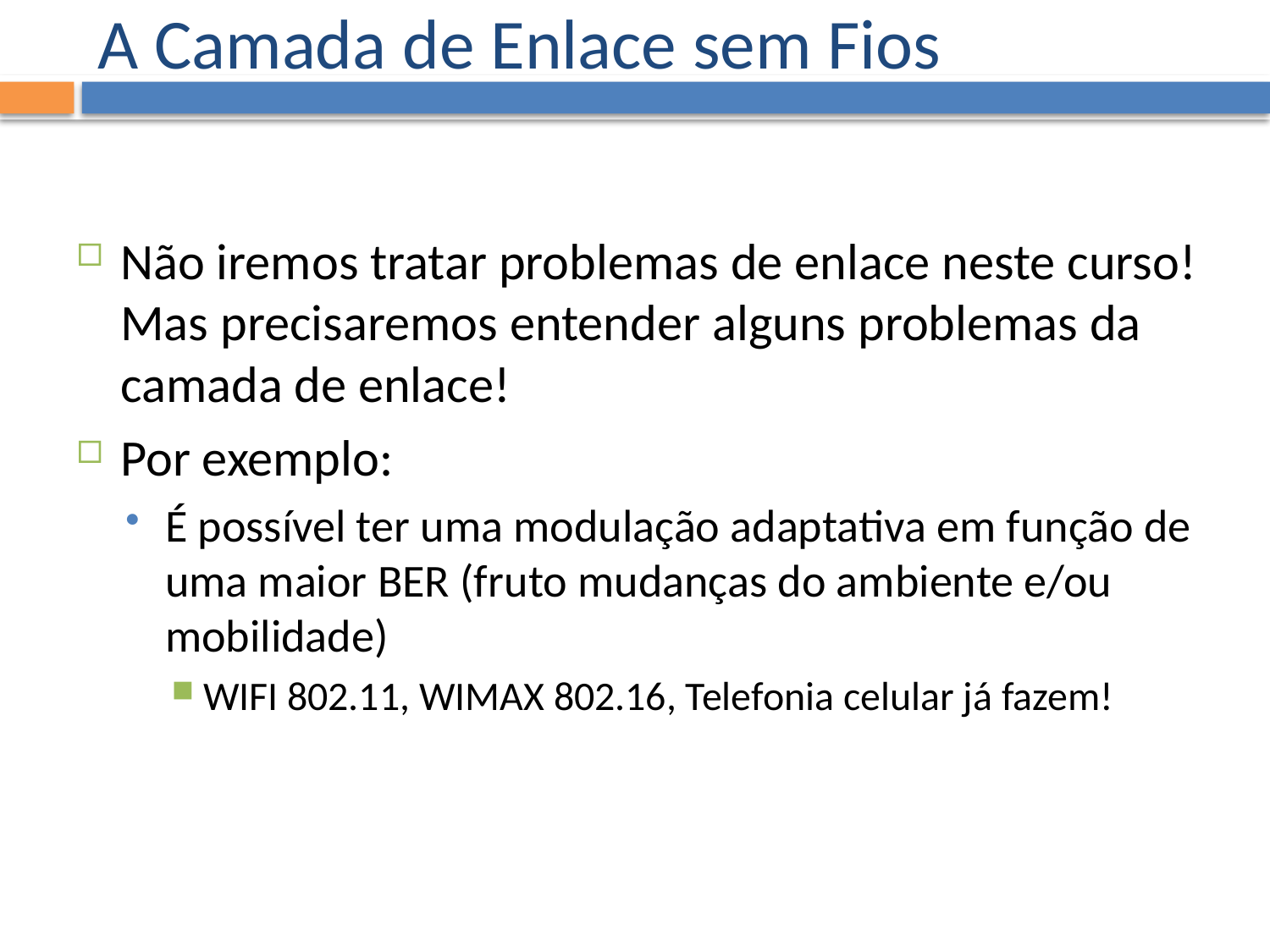

# A Camada de Enlace sem Fios
Não iremos tratar problemas de enlace neste curso! Mas precisaremos entender alguns problemas da camada de enlace!
Por exemplo:
É possível ter uma modulação adaptativa em função de uma maior BER (fruto mudanças do ambiente e/ou mobilidade)
WIFI 802.11, WIMAX 802.16, Telefonia celular já fazem!